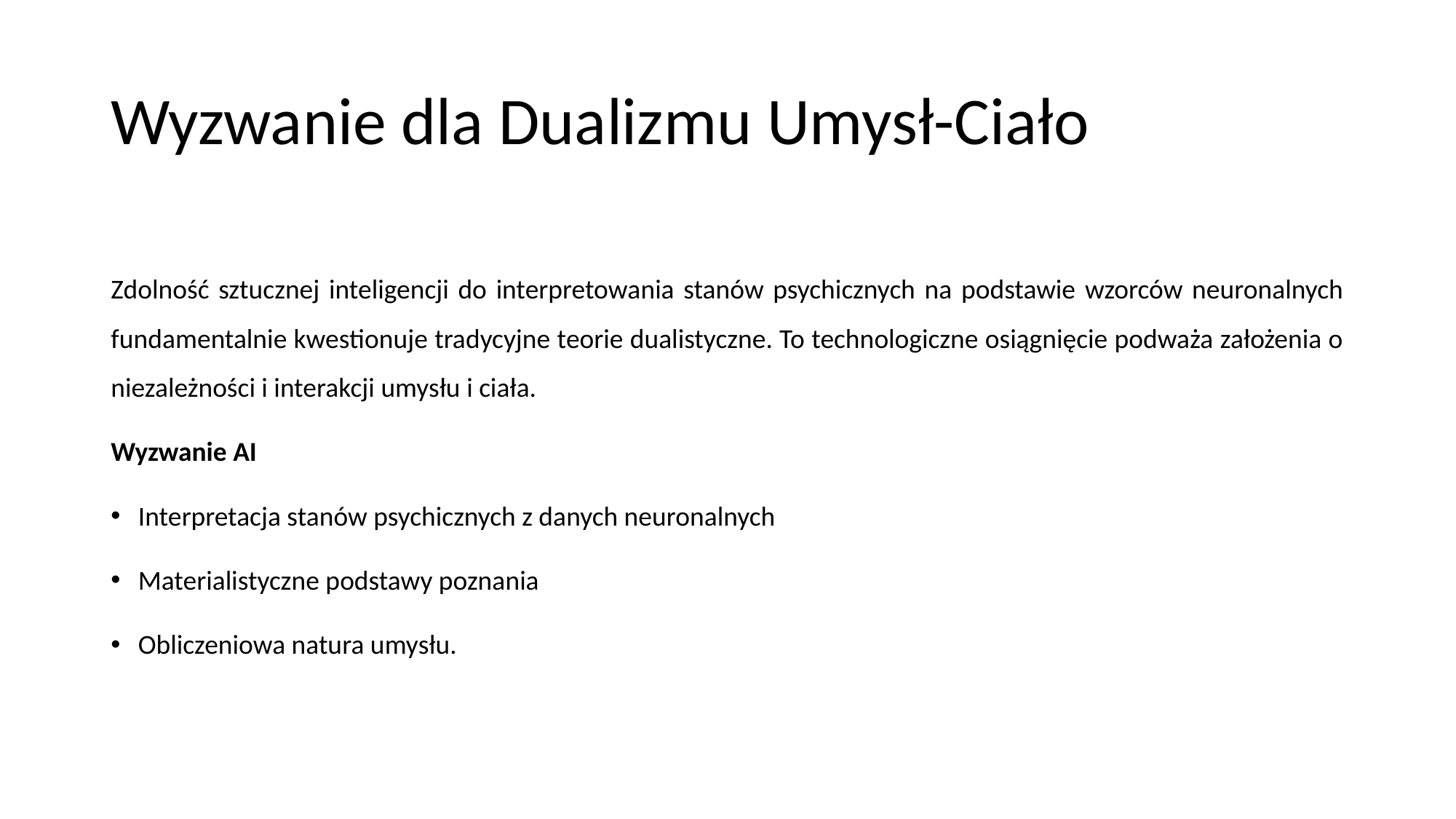

# Wyzwanie dla Dualizmu Umysł-Ciało

Zdolność sztucznej inteligencji do interpretowania stanów psychicznych na podstawie wzorców neuronalnych fundamentalnie kwestionuje tradycyjne teorie dualistyczne. To technologiczne osiągnięcie podważa założenia o niezależności i interakcji umysłu i ciała.
Wyzwanie AI
Interpretacja stanów psychicznych z danych neuronalnych
Materialistyczne podstawy poznania
Obliczeniowa natura umysłu.